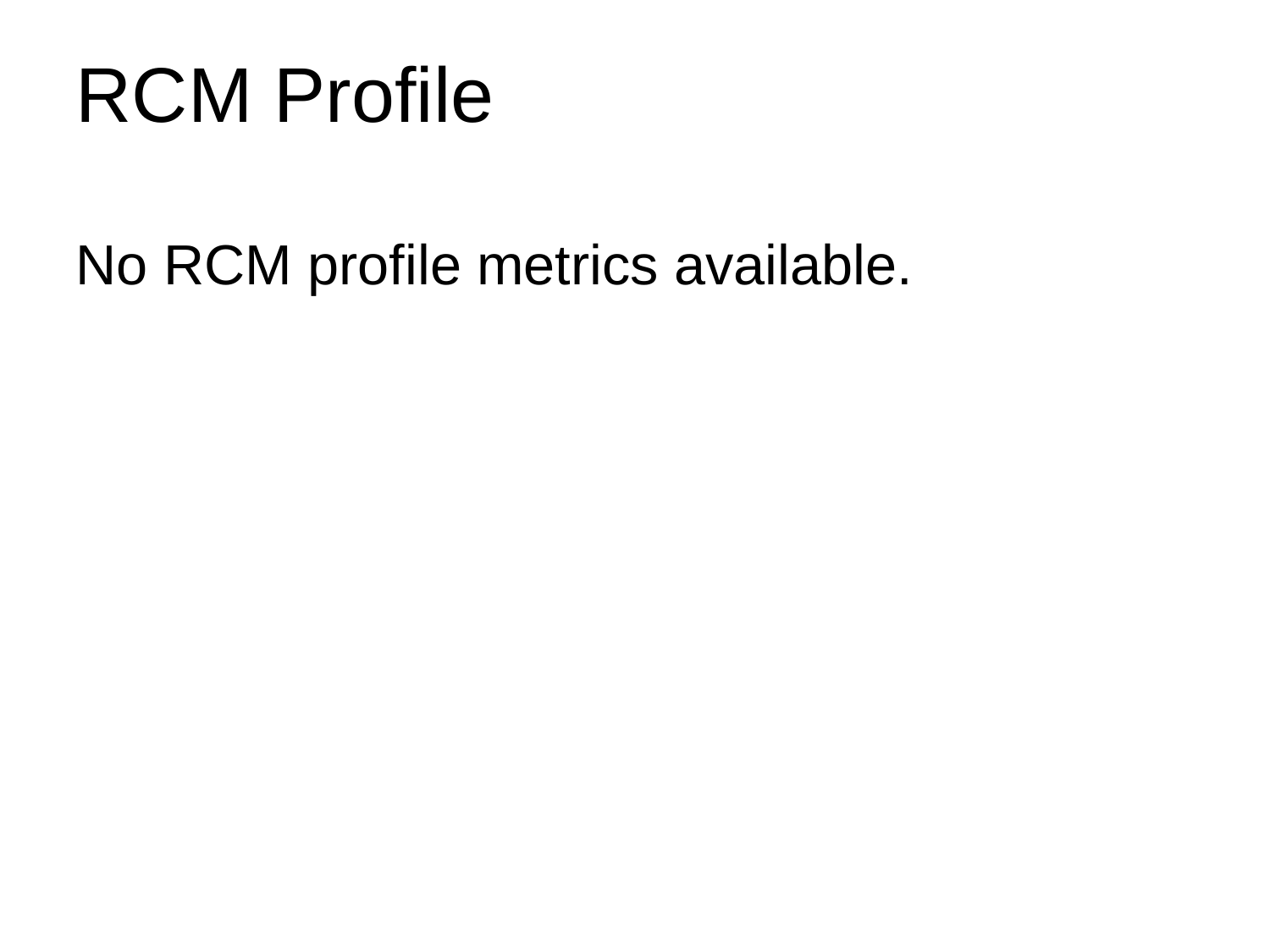

# RCM Profile
No RCM profile metrics available.